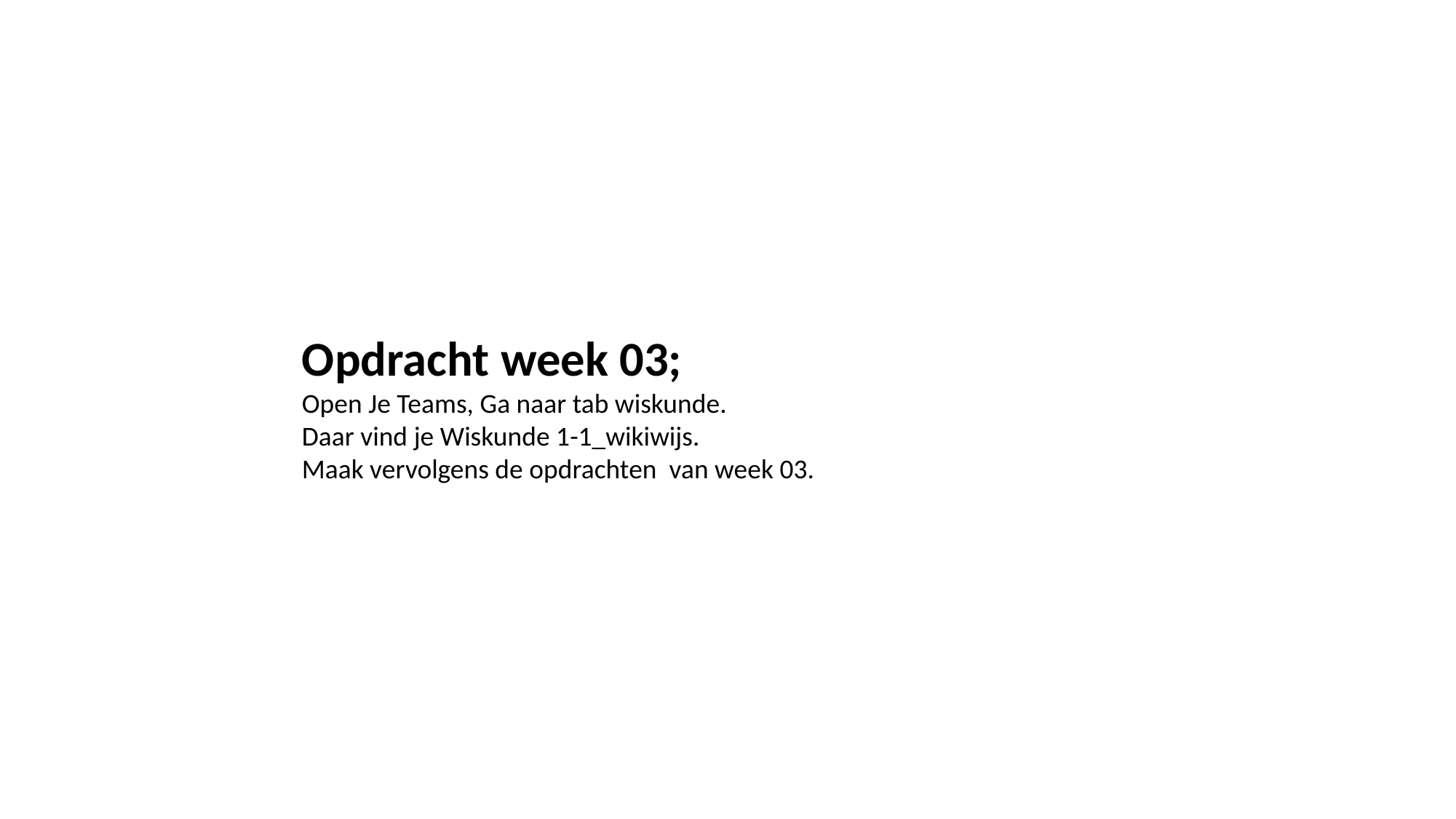

Opdracht week 03;
Open Je Teams, Ga naar tab wiskunde.
Daar vind je Wiskunde 1-1_wikiwijs.
Maak vervolgens de opdrachten  van week 03.